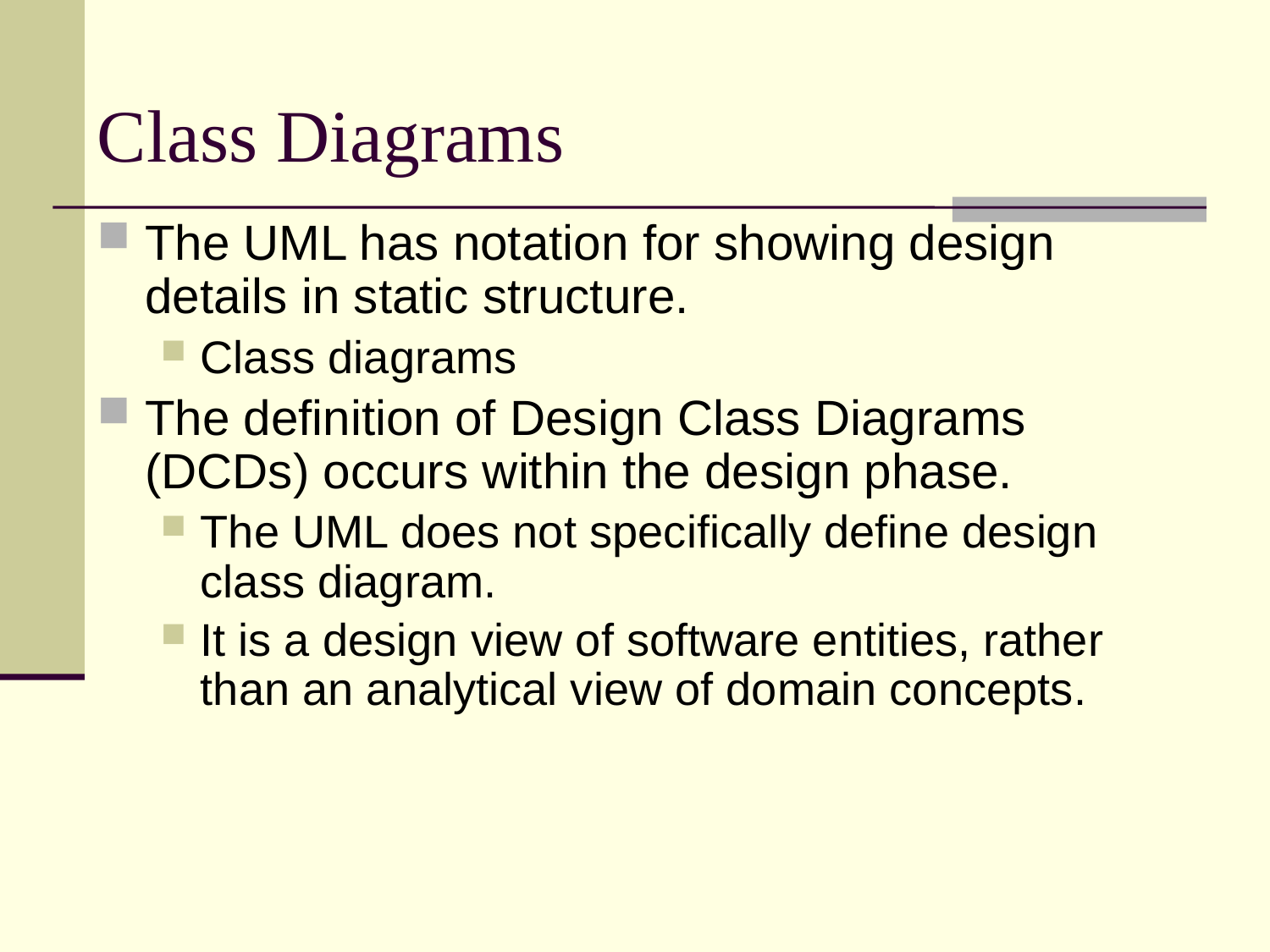

# Class Diagrams
The UML has notation for showing design details in static structure.
Class diagrams
The definition of Design Class Diagrams (DCDs) occurs within the design phase.
The UML does not specifically define design class diagram.
It is a design view of software entities, rather than an analytical view of domain concepts.